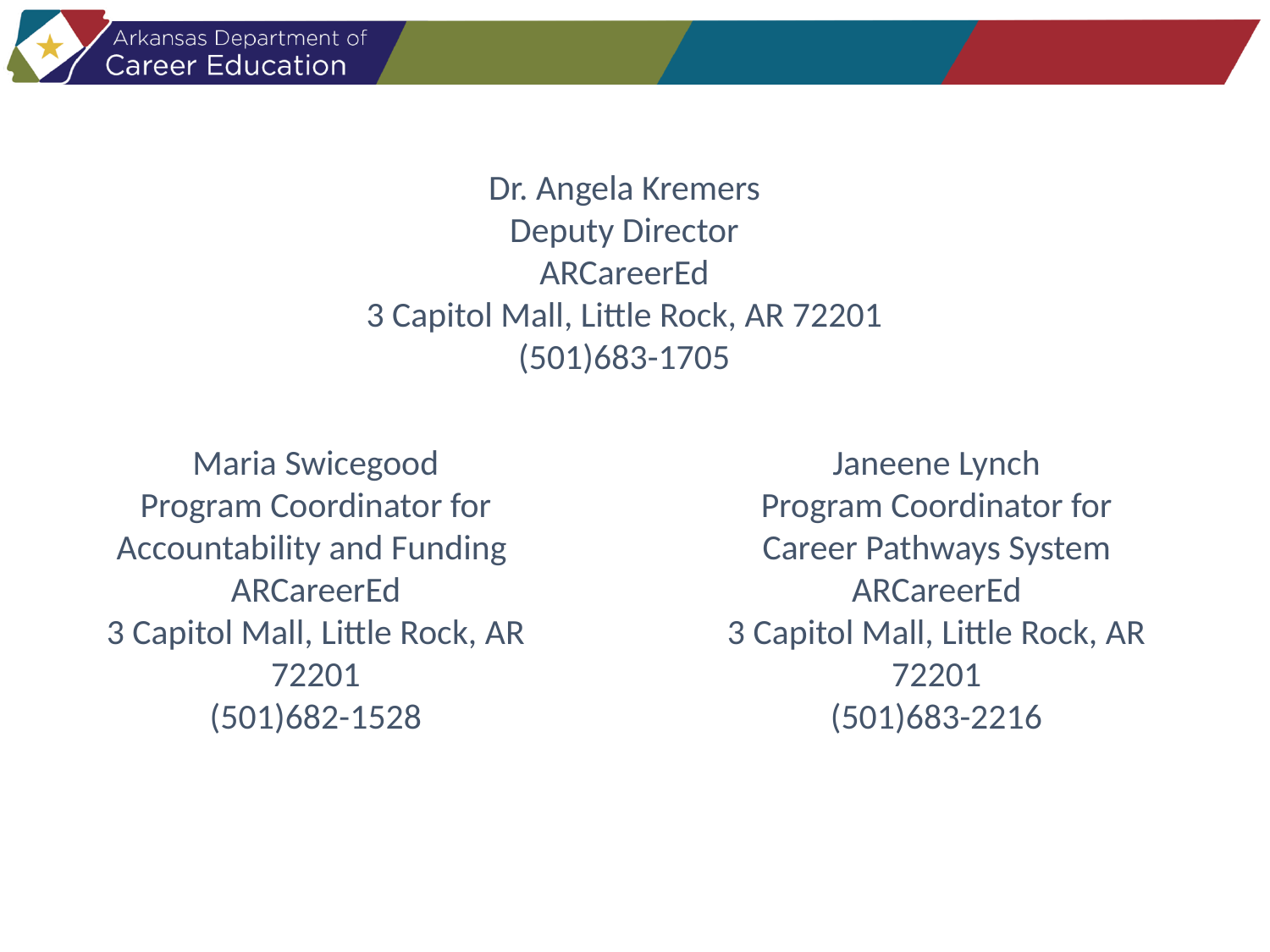

Dr. Angela Kremers
Deputy Director
ARCareerEd
3 Capitol Mall, Little Rock, AR 72201
(501)683-1705
Maria Swicegood
Program Coordinator for Accountability and Funding
ARCareerEd
3 Capitol Mall, Little Rock, AR 72201
(501)682-1528
Janeene Lynch
Program Coordinator for
Career Pathways System
ARCareerEd
3 Capitol Mall, Little Rock, AR 72201
(501)683-2216